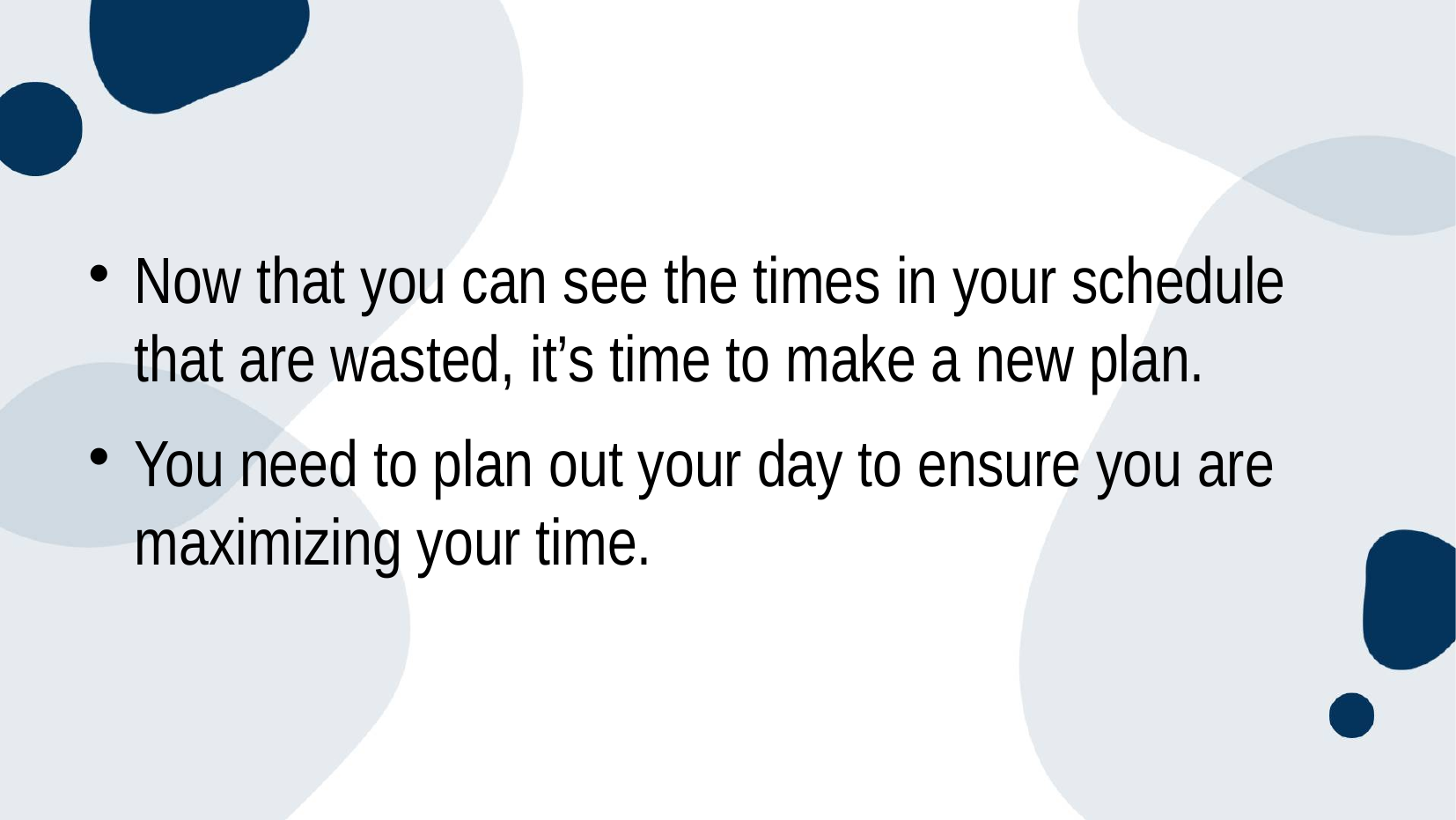

Now that you can see the times in your schedule that are wasted, it’s time to make a new plan.
You need to plan out your day to ensure you are maximizing your time.